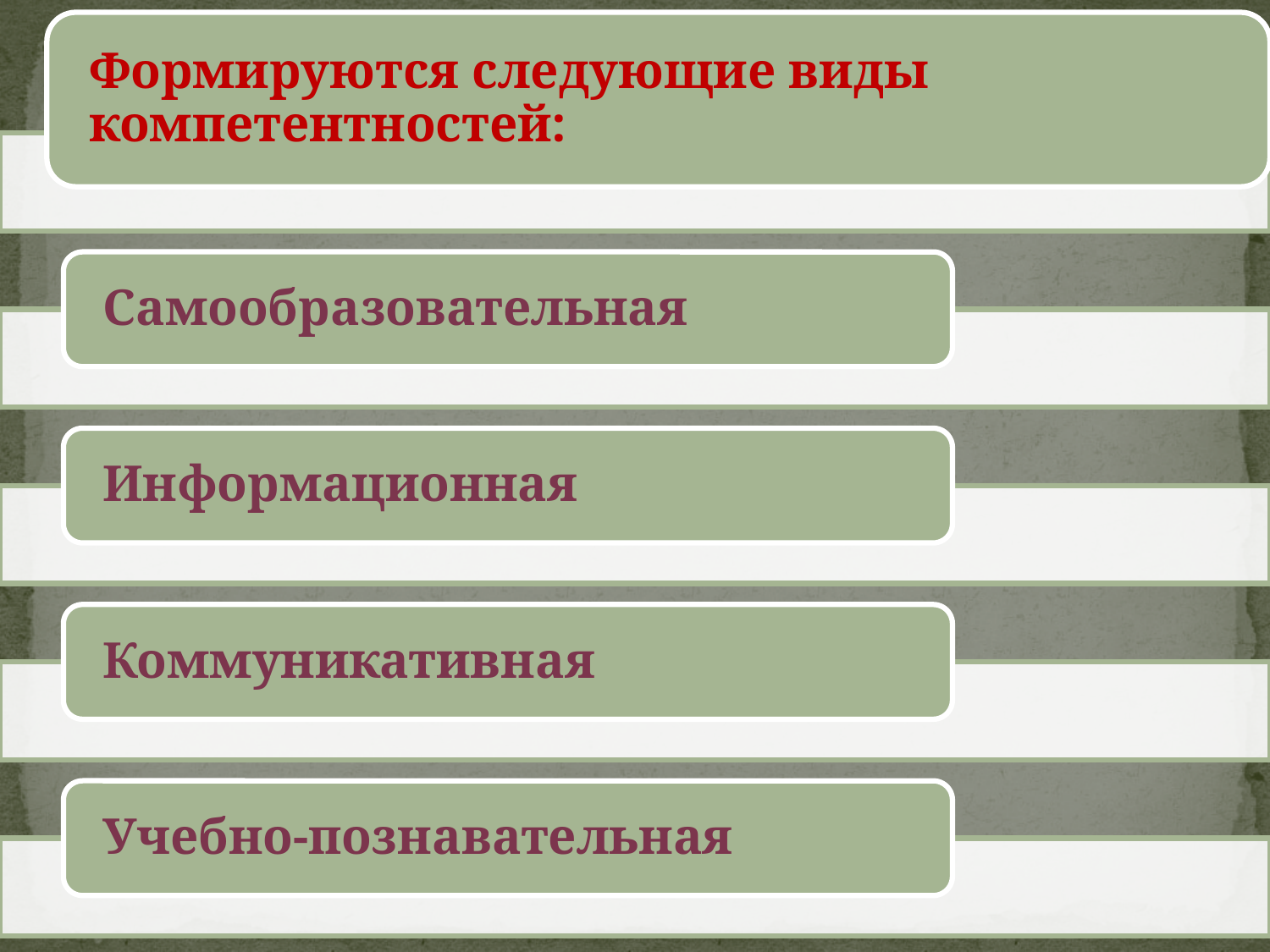

Формируются следующие виды компетентностей:
Самообразовательная
Информационная
Коммуникативная
Учебно-познавательная